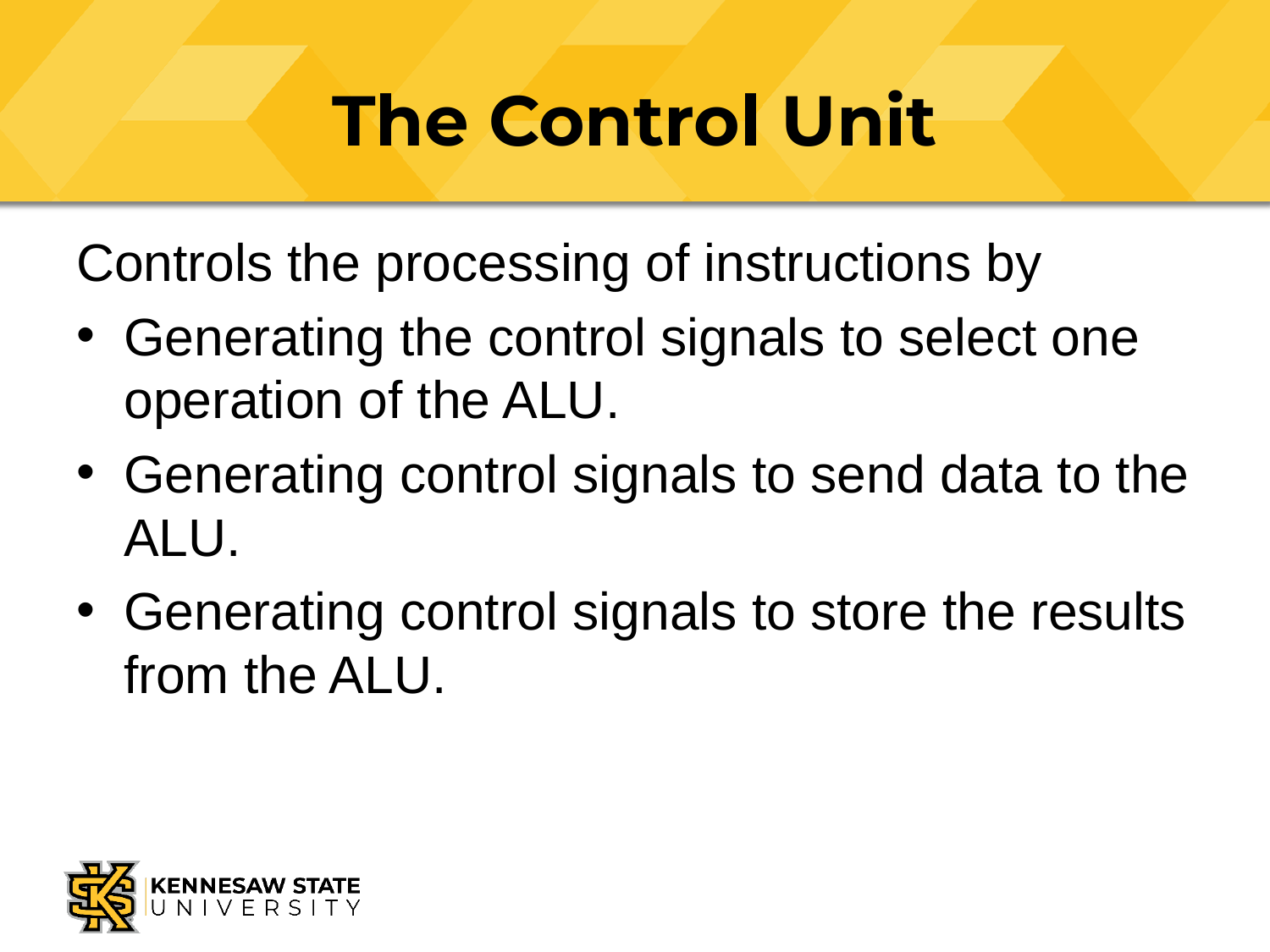

# The Control Unit
Controls the processing of instructions by
Generating the control signals to select one operation of the ALU.
Generating control signals to send data to the ALU.
Generating control signals to store the results from the ALU.